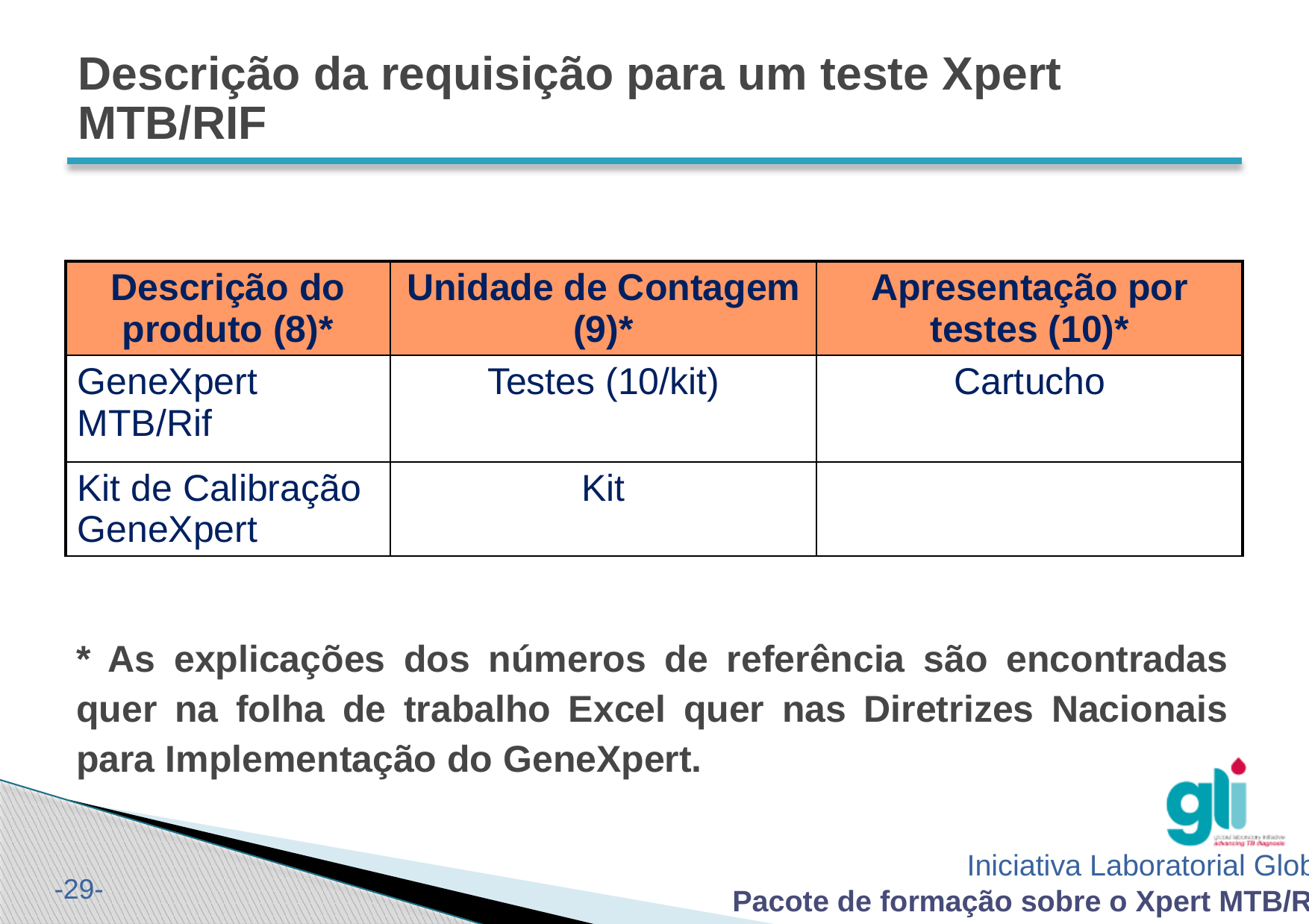

# Descrição da requisição para um teste Xpert MTB/RIF
| Descrição do produto (8)\* | Unidade de Contagem (9)\* | Apresentação por testes (10)\* |
| --- | --- | --- |
| GeneXpert MTB/Rif | Testes (10/kit) | Cartucho |
| Kit de Calibração GeneXpert | Kit |  |
* As explicações dos números de referência são encontradas quer na folha de trabalho Excel quer nas Diretrizes Nacionais para Implementação do GeneXpert.